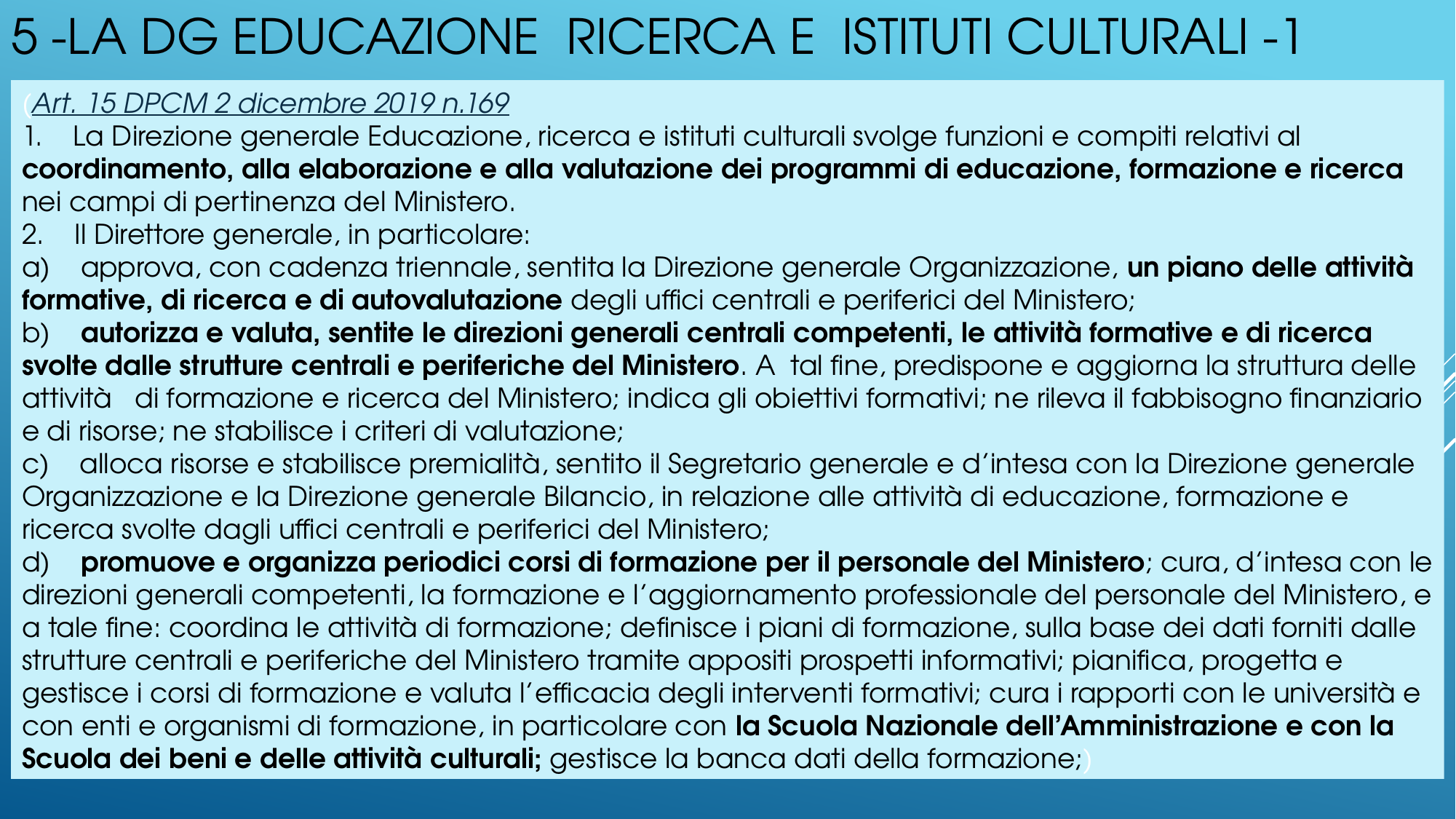

# 5 -LA DG educazione  ricerca E  ISTITUTI CULTURALI -1
(Art. 15 DPCM 2 dicembre 2019 n.169
1.    La Direzione generale Educazione, ricerca e istituti culturali svolge funzioni e compiti relativi al coordinamento, alla elaborazione e alla valutazione dei programmi di educazione, formazione e ricerca nei campi di pertinenza del Ministero.
2.    Il Direttore generale, in particolare:
a)    approva, con cadenza triennale, sentita la Direzione generale Organizzazione, un piano delle attività formative, di ricerca e di autovalutazione degli uffici centrali e periferici del Ministero;
b)    autorizza e valuta, sentite le direzioni generali centrali competenti, le attività formative e di ricerca svolte dalle strutture centrali e periferiche del Ministero. A  tal fine, predispone e aggiorna la struttura delle attività   di formazione e ricerca del Ministero; indica gli obiettivi formativi; ne rileva il fabbisogno finanziario e di risorse; ne stabilisce i criteri di valutazione;
c)    alloca risorse e stabilisce premialità, sentito il Segretario generale e d’intesa con la Direzione generale Organizzazione e la Direzione generale Bilancio, in relazione alle attività di educazione, formazione e ricerca svolte dagli uffici centrali e periferici del Ministero;
d)    promuove e organizza periodici corsi di formazione per il personale del Ministero; cura, d’intesa con le direzioni generali competenti, la formazione e l’aggiornamento professionale del personale del Ministero, e a tale fine: coordina le attività di formazione; definisce i piani di formazione, sulla base dei dati forniti dalle strutture centrali e periferiche del Ministero tramite appositi prospetti informativi; pianifica, progetta e gestisce i corsi di formazione e valuta l’efficacia degli interventi formativi; cura i rapporti con le università e con enti e organismi di formazione, in particolare con la Scuola Nazionale dell’Amministrazione e con la Scuola dei beni e delle attività culturali; gestisce la banca dati della formazione;)